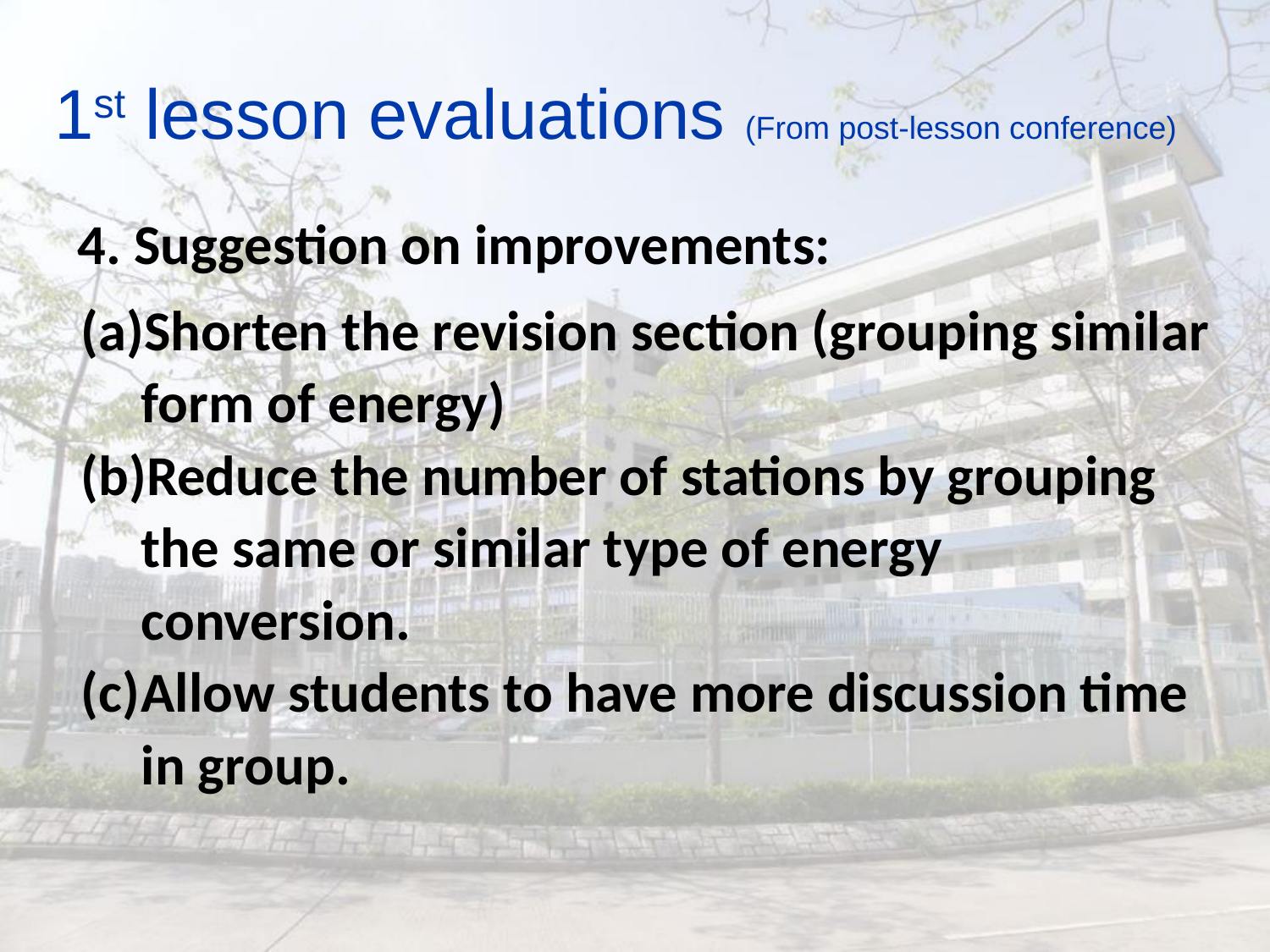

# 1st lesson evaluations (From post-lesson conference)
4. Suggestion on improvements:
Shorten the revision section (grouping similar form of energy)
Reduce the number of stations by grouping the same or similar type of energy conversion.
Allow students to have more discussion time in group.